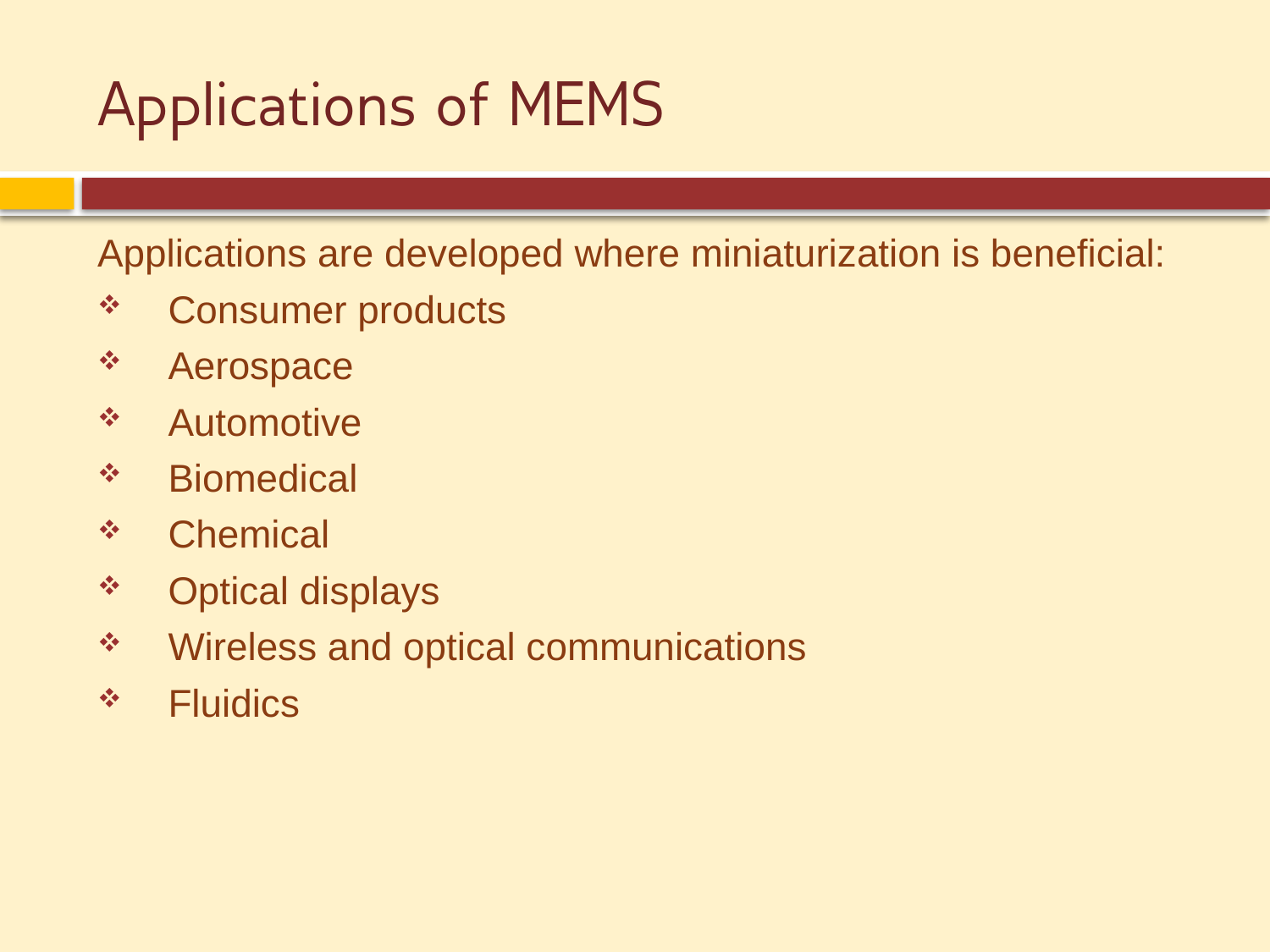

# Applications of MEMS
Applications are developed where miniaturization is beneficial:
Consumer products
Aerospace
Automotive
Biomedical
Chemical
Optical displays
Wireless and optical communications
Fluidics